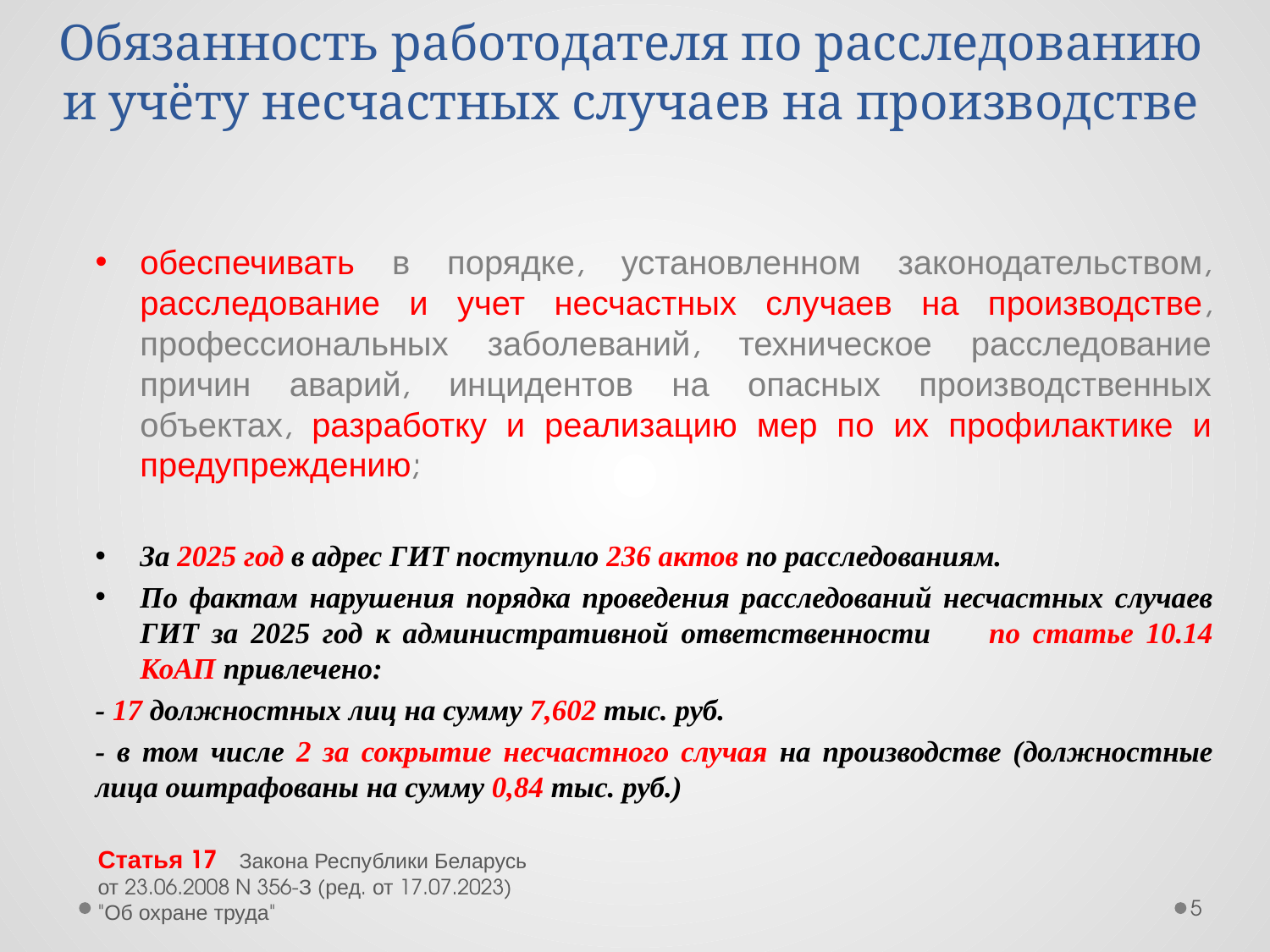

# Обязанность работодателя по расследованию и учёту несчастных случаев на производстве

обеспечивать в порядке, установленном законодательством, расследование и учет несчастных случаев на производстве, профессиональных заболеваний, техническое расследование причин аварий, инцидентов на опасных производственных объектах, разработку и реализацию мер по их профилактике и предупреждению;

За 2025 год в адрес ГИТ поступило 236 актов по расследованиям.
По фактам нарушения порядка проведения расследований несчастных случаев ГИТ за 2025 год к административной ответственности 	по статье 10.14 КоАП привлечено:
- 17 должностных лиц на сумму 7,602 тыс. руб.
- в том числе 2 за сокрытие несчастного случая на производстве (должностные лица оштрафованы на сумму 0,84 тыс. руб.)
Статья 17   Закона Республики Беларусь от 23.06.2008 N 356-З (ред. от 17.07.2023) "Об охране труда"
5